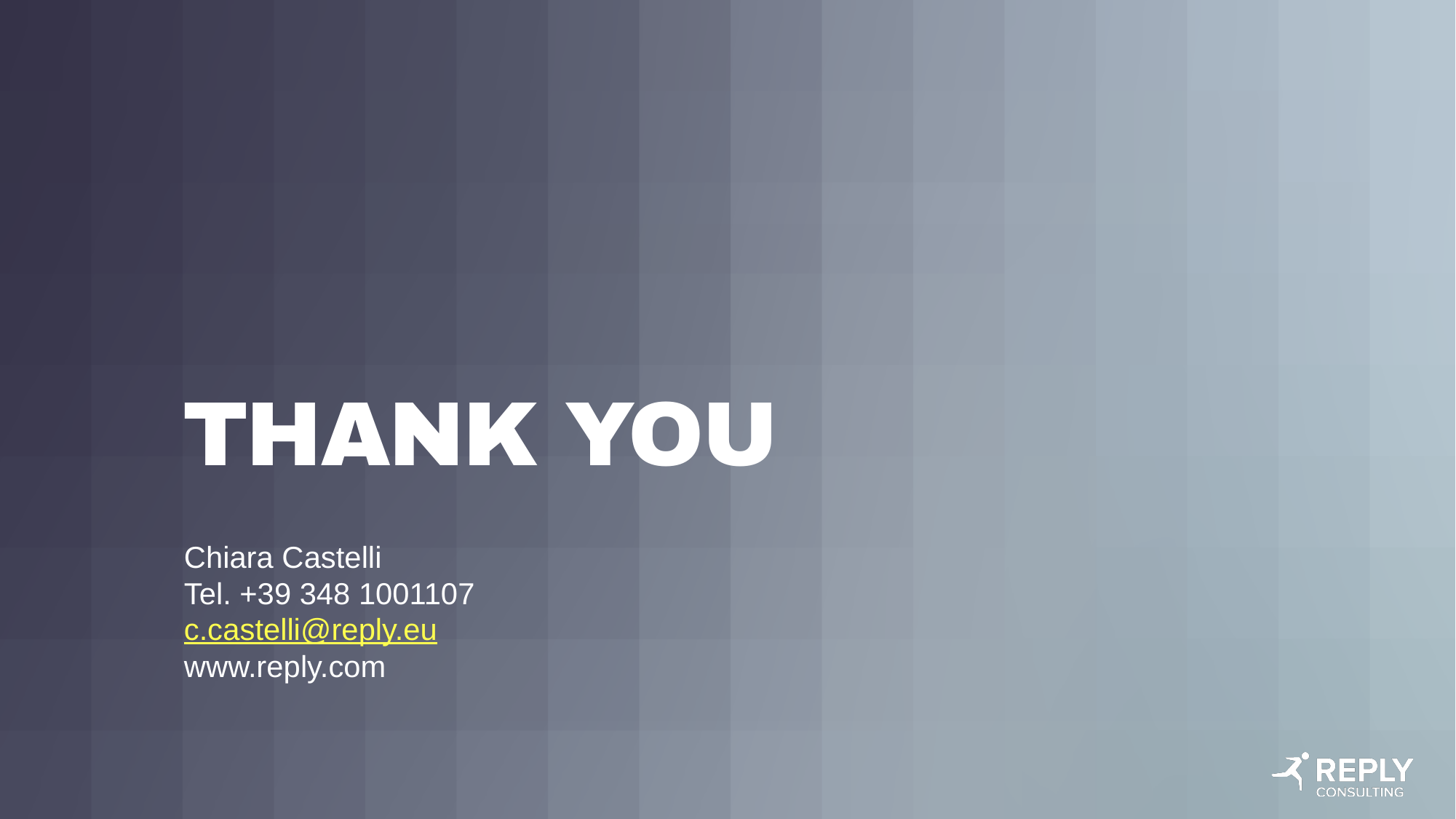

# Thank you
Chiara Castelli
Tel. +39 348 1001107
c.castelli@reply.eu
www.reply.com